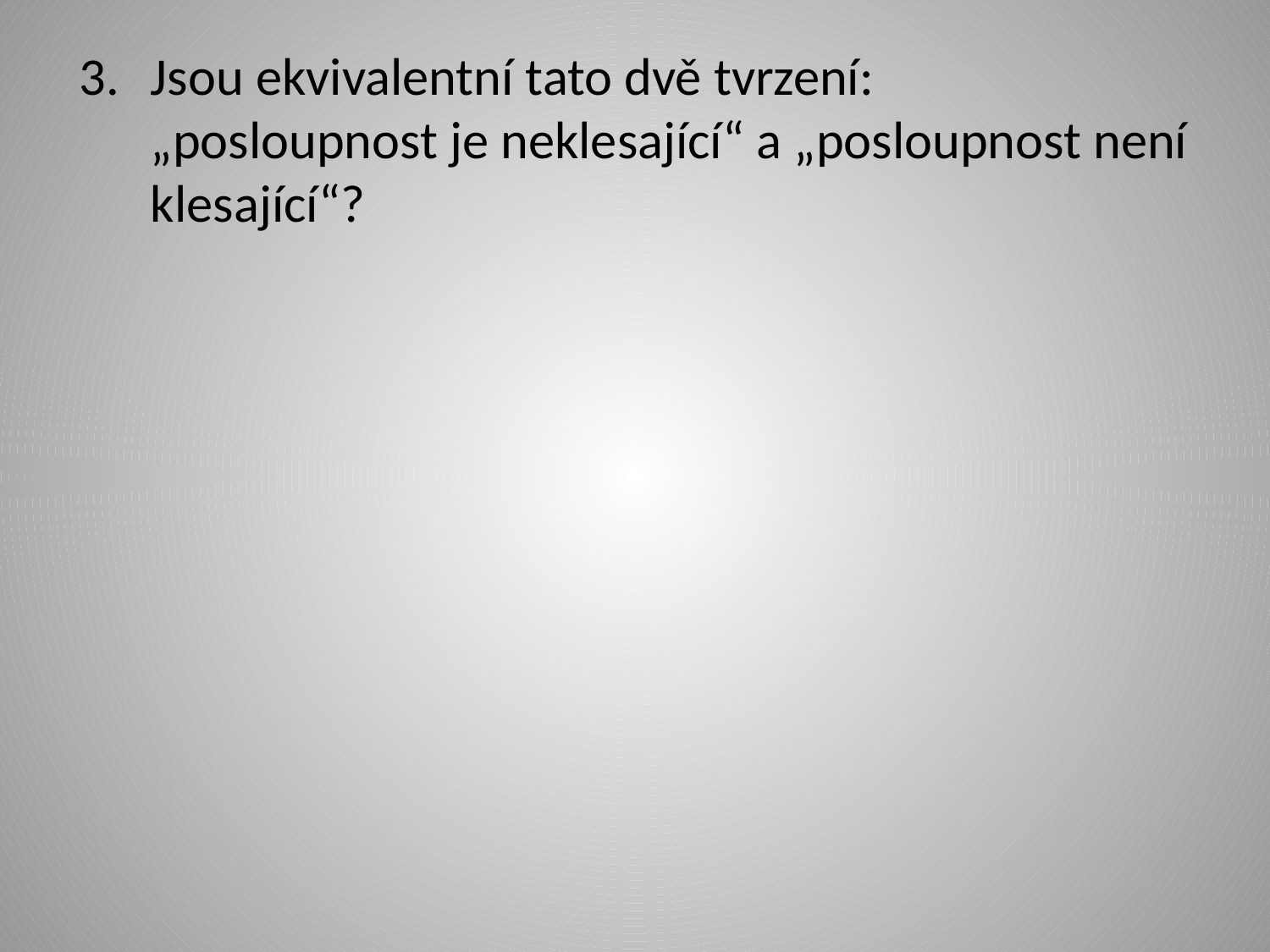

Jsou ekvivalentní tato dvě tvrzení:
„posloupnost je neklesající“ a „posloupnost není klesající“?